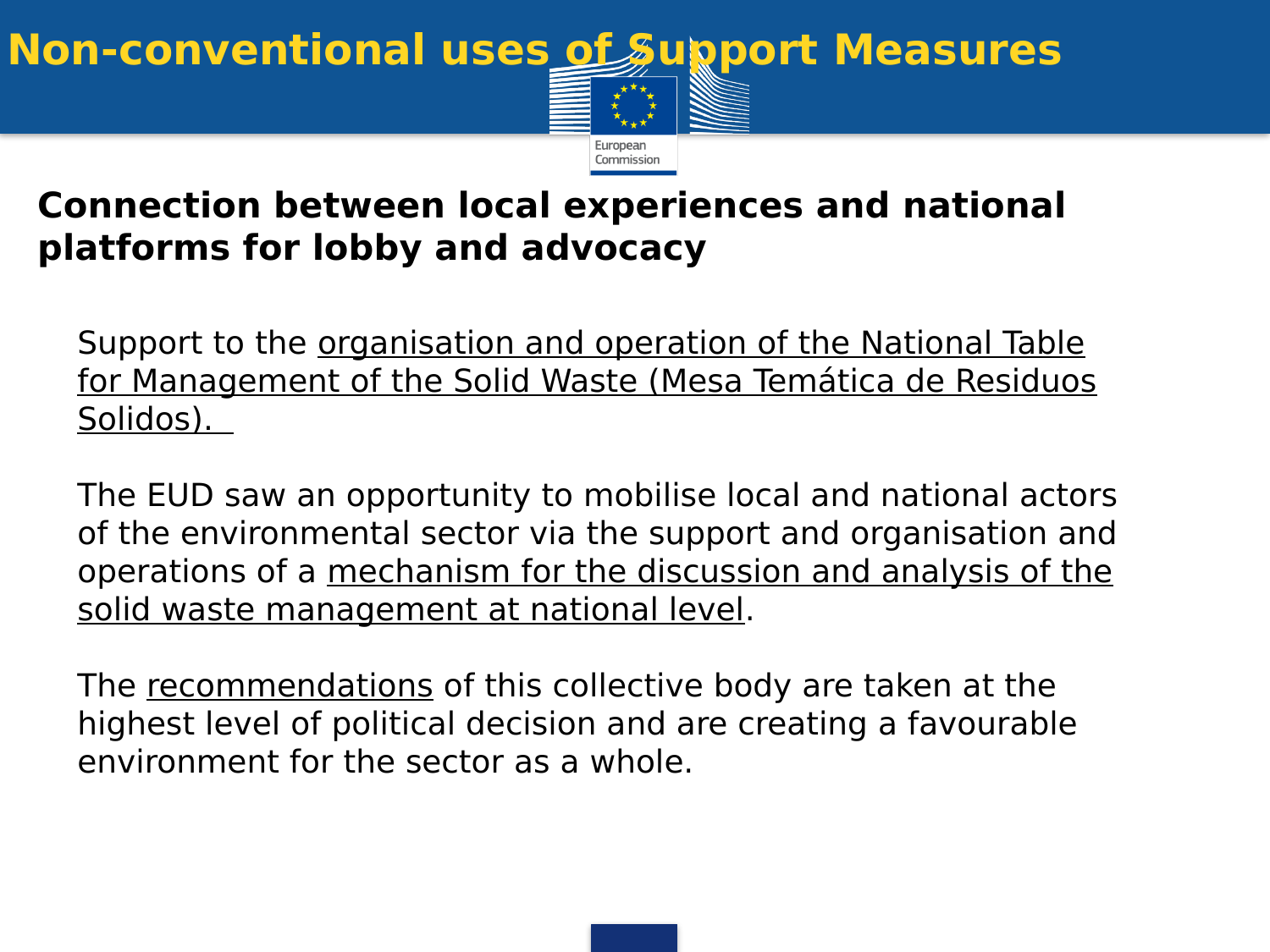

Non-conventional uses of Support Measures
Connection between local experiences and national platforms for lobby and advocacy
Support to the organisation and operation of the National Table for Management of the Solid Waste (Mesa Temática de Residuos Solidos).

The EUD saw an opportunity to mobilise local and national actors of the environmental sector via the support and organisation and operations of a mechanism for the discussion and analysis of the solid waste management at national level.

The recommendations of this collective body are taken at the highest level of political decision and are creating a favourable environment for the sector as a whole.